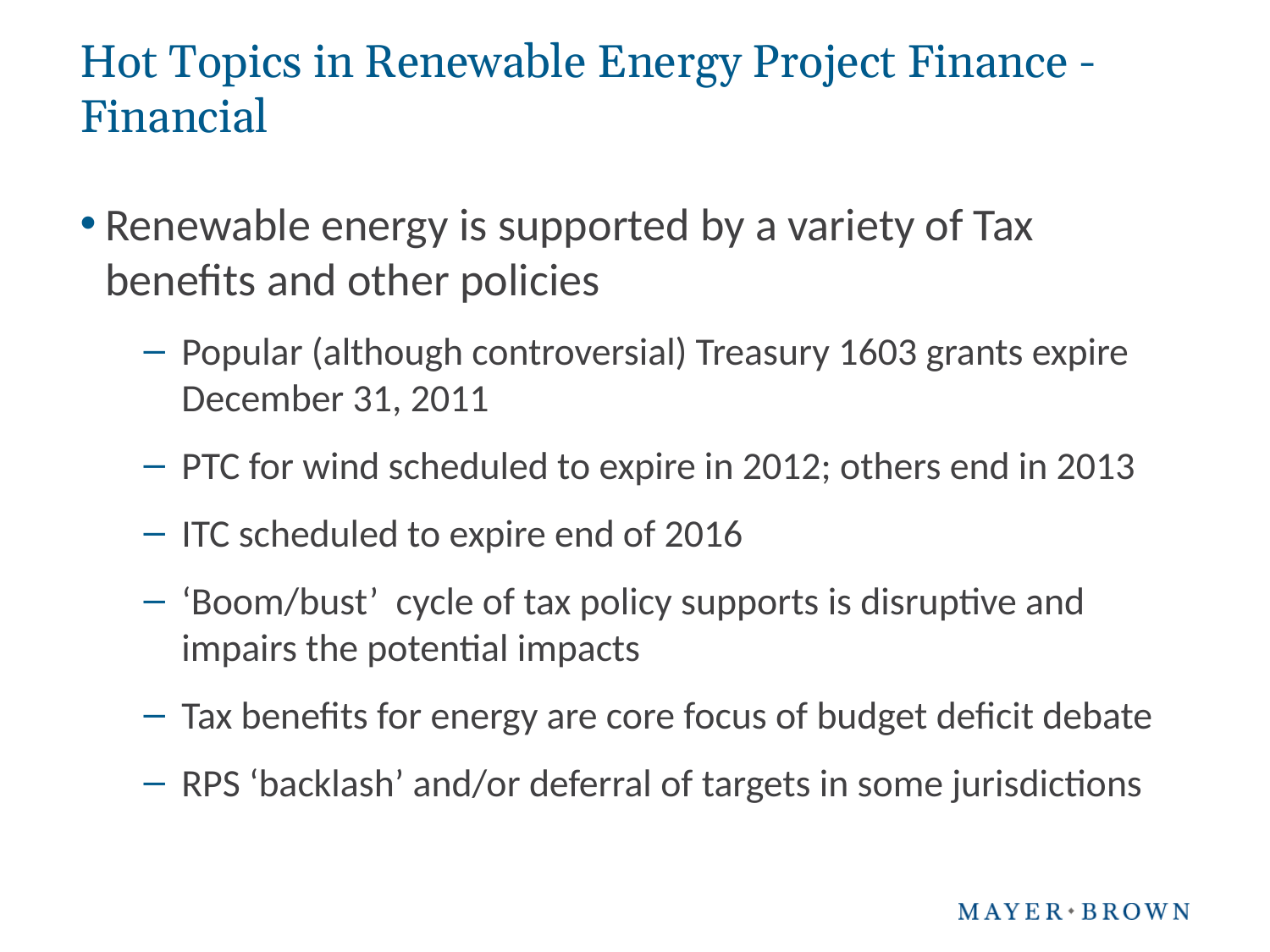

# Hot Topics in Renewable Energy Project Finance - Financial
Renewable energy is supported by a variety of Tax benefits and other policies
Popular (although controversial) Treasury 1603 grants expire December 31, 2011
PTC for wind scheduled to expire in 2012; others end in 2013
ITC scheduled to expire end of 2016
‘Boom/bust’  cycle of tax policy supports is disruptive and impairs the potential impacts
Tax benefits for energy are core focus of budget deficit debate
RPS ‘backlash’ and/or deferral of targets in some jurisdictions